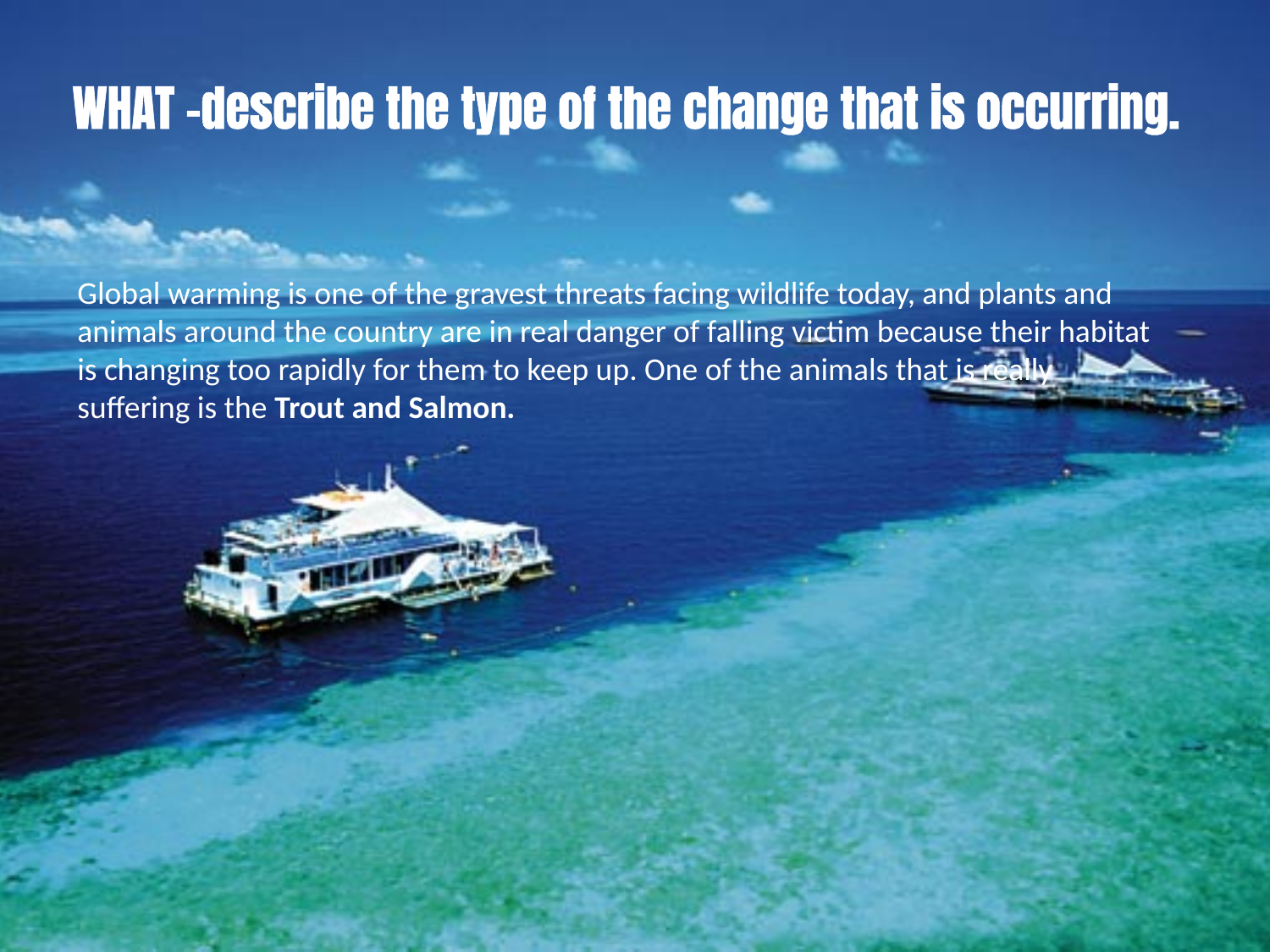

# WHAT –describe the type of the change that is occurring.

Global warming is one of the gravest threats facing wildlife today, and plants and animals around the country are in real danger of falling victim because their habitat is changing too rapidly for them to keep up. One of the animals that is really suffering is the Trout and Salmon.